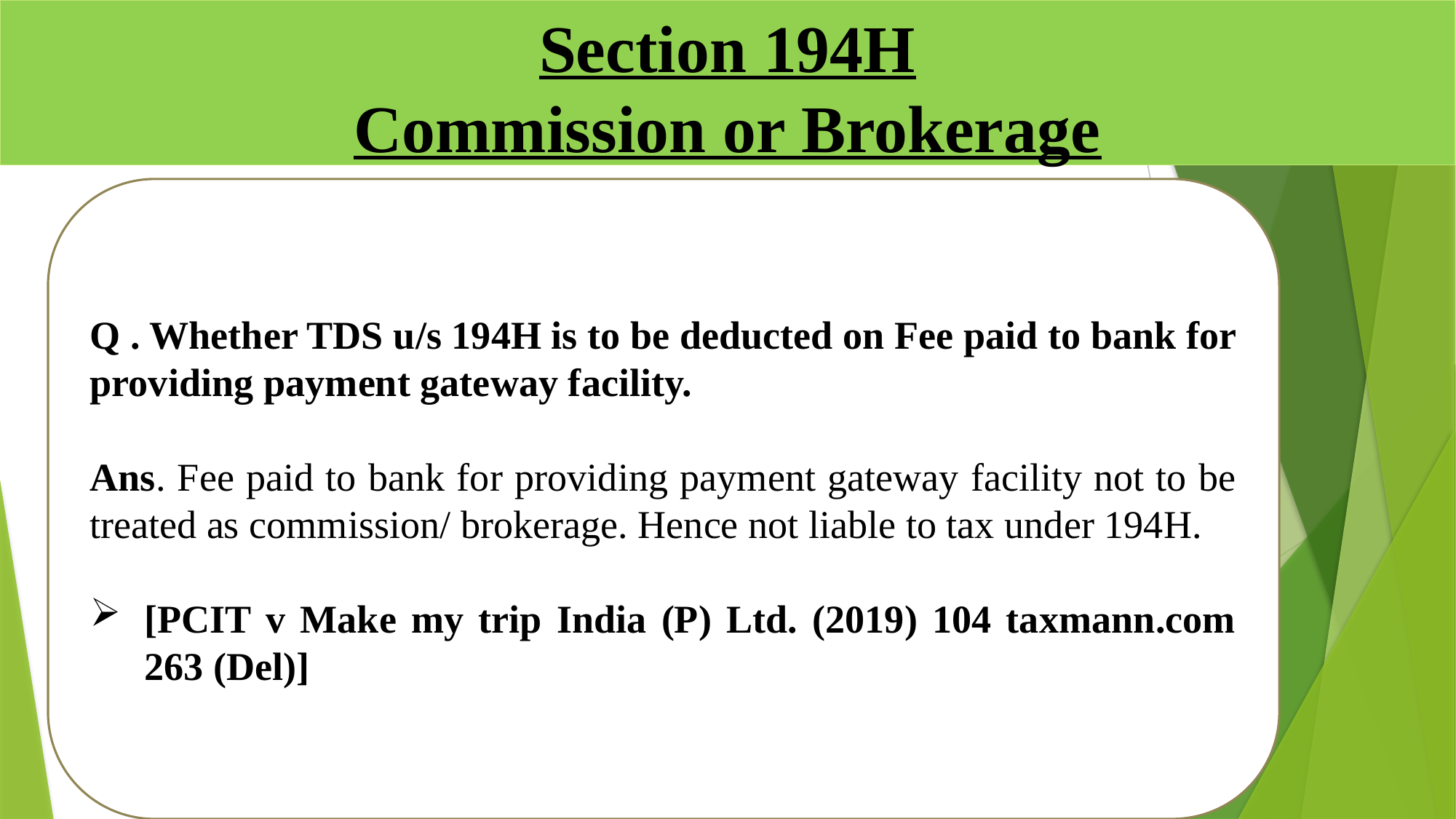

# Section 194H Commission or Brokerage
Q . Whether TDS u/s 194H is to be deducted on Fee paid to bank for providing payment gateway facility.

Ans. Fee paid to bank for providing payment gateway facility not to be treated as commission/ brokerage. Hence not liable to tax under 194H.

[PCIT v Make my trip India (P) Ltd. (2019) 104 taxmann.com 263 (Del)]